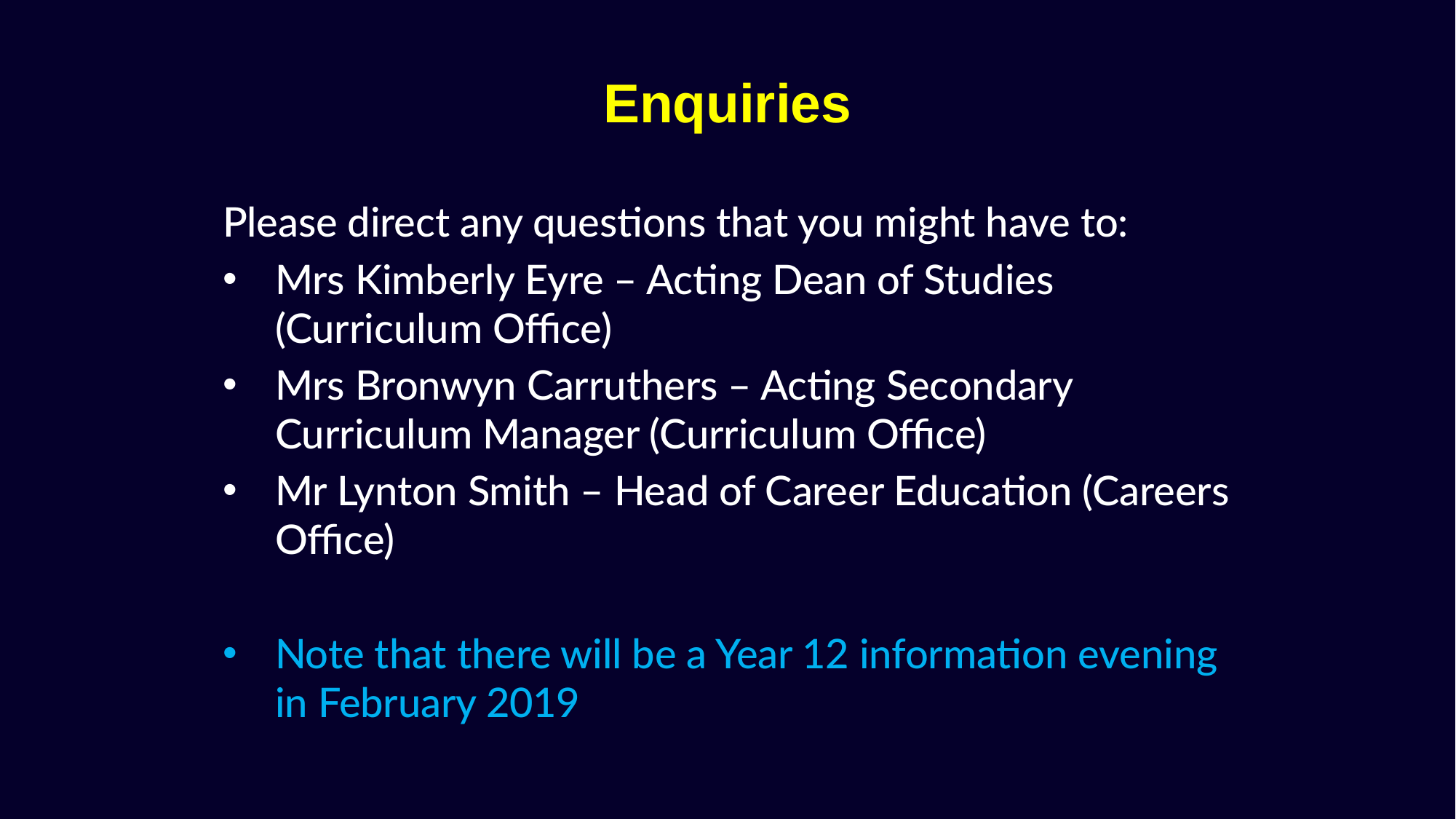

# Enquiries
Please direct any questions that you might have to:
Mrs Kimberly Eyre – Acting Dean of Studies   (Curriculum Office)
Mrs Bronwyn Carruthers – Acting Secondary Curriculum Manager (Curriculum Office)
Mr Lynton Smith – Head of Career Education (Careers Office)

Note that there will be a Year 12 information evening in February 2019